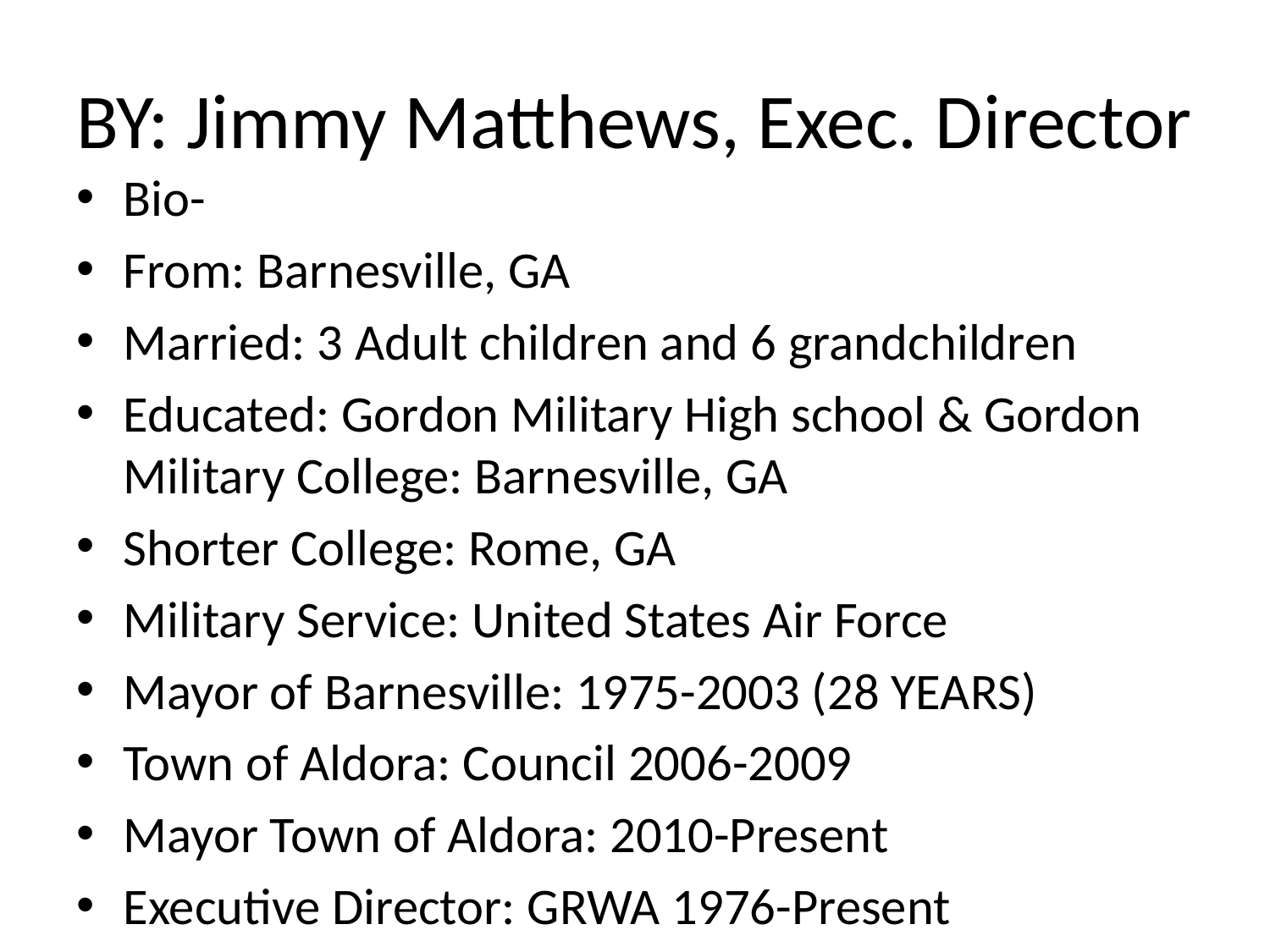

# BY: Jimmy Matthews, Exec. Director
Bio-
From: Barnesville, GA
Married: 3 Adult children and 6 grandchildren
Educated: Gordon Military High school & Gordon Military College: Barnesville, GA
Shorter College: Rome, GA
Military Service: United States Air Force
Mayor of Barnesville: 1975-2003 (28 YEARS)
Town of Aldora: Council 2006-2009
Mayor Town of Aldora: 2010-Present
Executive Director: GRWA 1976-Present